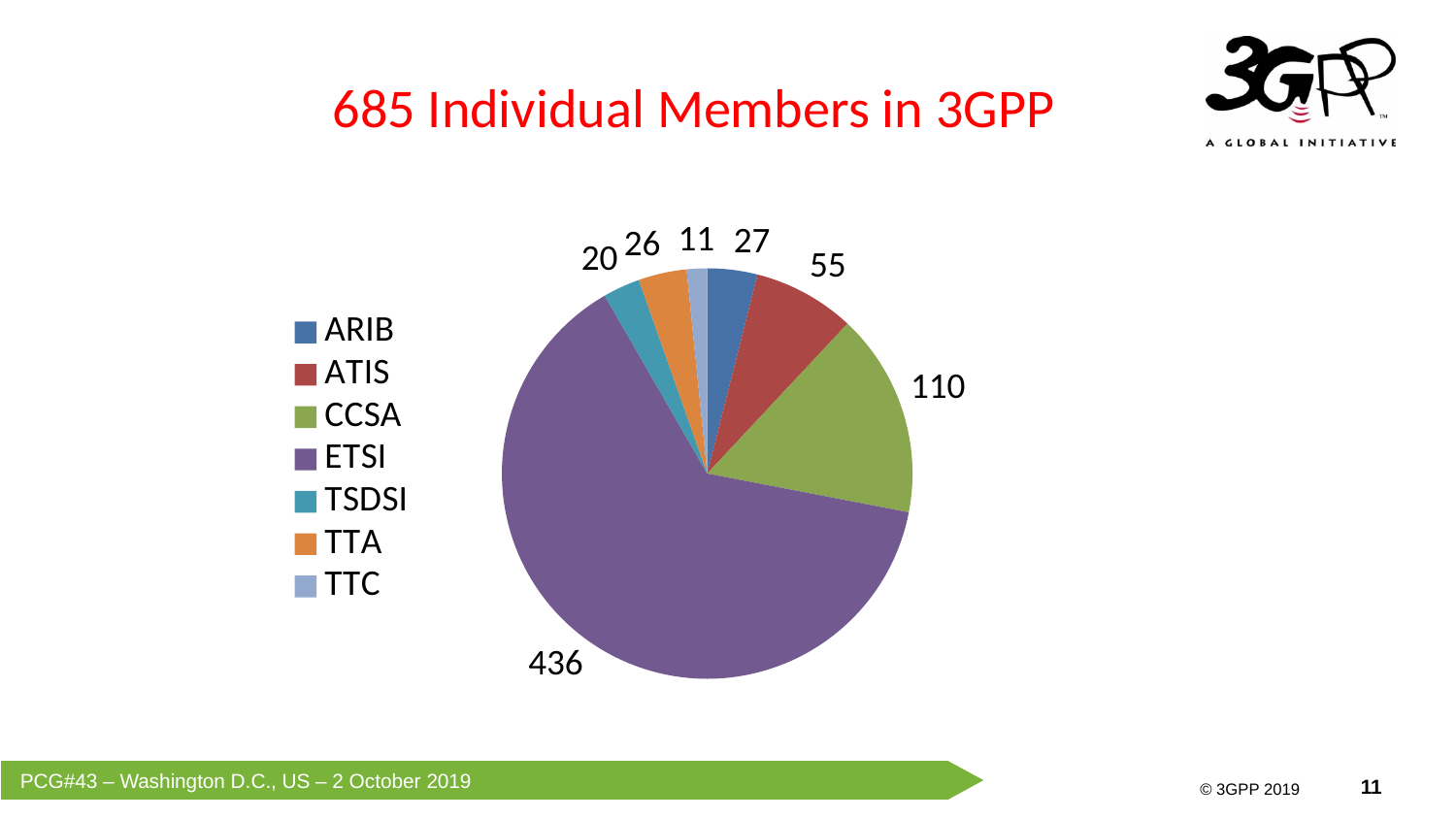

# 685 Individual Members in 3GPP

### Chart

| Category | Individual Members |
|---|---|
| ARIB | 27.0 |
| ATIS | 55.0 |
| CCSA | 110.0 |
| ETSI | 436.0 |
| TSDSI | 20.0 |
| TTA | 26.0 |
| TTC | 11.0 |